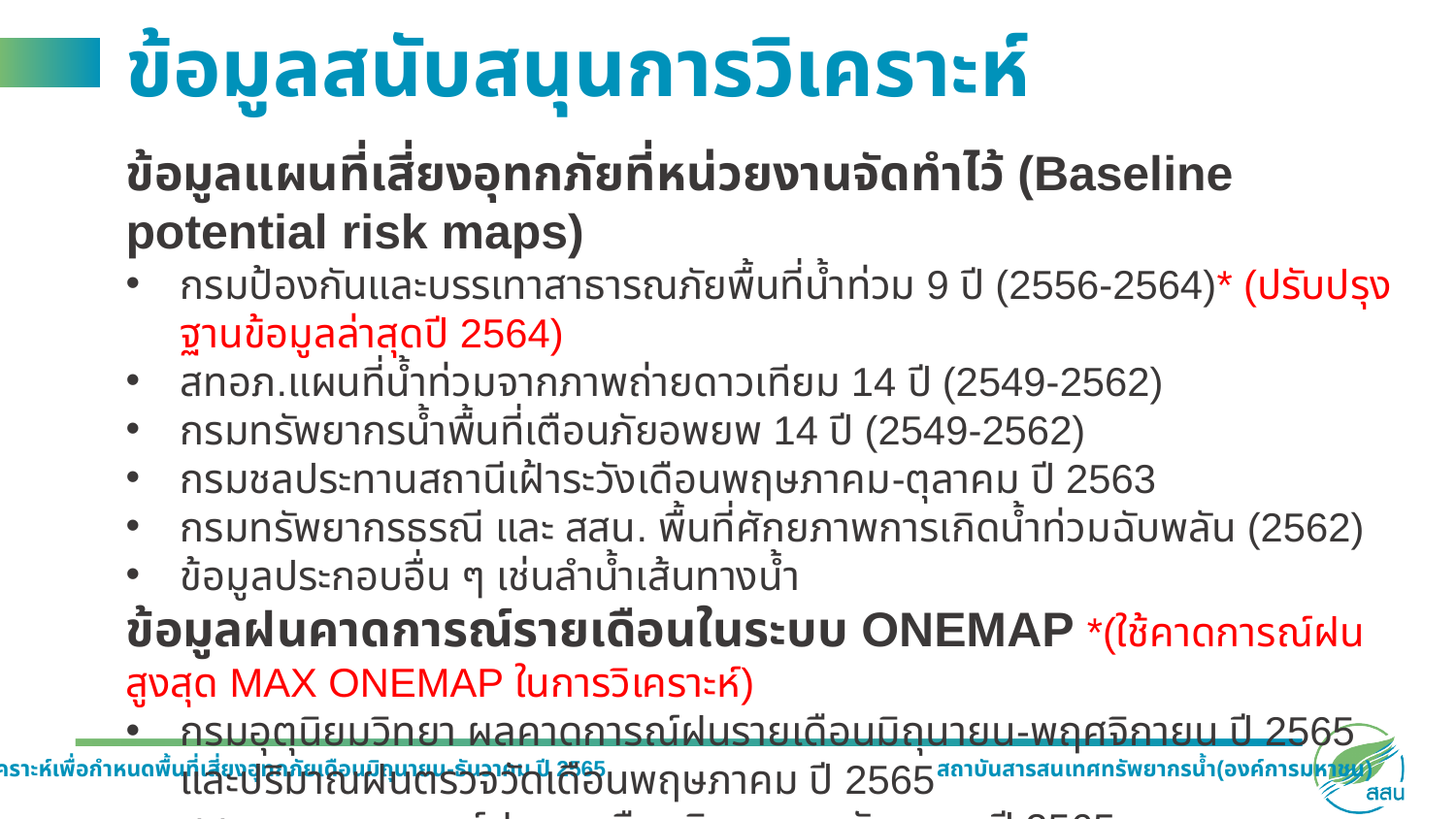

ข้อมูลสนับสนุนการวิเคราะห์
ข้อมูลแผนที่เสี่ยงอุทกภัยที่หน่วยงานจัดทำไว้ (Baseline potential risk maps)
กรมป้องกันและบรรเทาสาธารณภัยพื้นที่น้ำท่วม 9 ปี (2556-2564)* (ปรับปรุงฐานข้อมูลล่าสุดปี 2564)
สทอภ.แผนที่น้ำท่วมจากภาพถ่ายดาวเทียม 14 ปี (2549-2562)
กรมทรัพยากรน้ำพื้นที่เตือนภัยอพยพ 14 ปี (2549-2562)
กรมชลประทานสถานีเฝ้าระวังเดือนพฤษภาคม-ตุลาคม ปี 2563
กรมทรัพยากรธรณี และ สสน. พื้นที่ศักยภาพการเกิดน้ำท่วมฉับพลัน (2562)
ข้อมูลประกอบอื่น ๆ เช่นลำน้ำเส้นทางน้ำ
ข้อมูลฝนคาดการณ์รายเดือนในระบบ ONEMAP *(ใช้คาดการณ์ฝนสูงสุด MAX ONEMAP ในการวิเคราะห์)
กรมอุตุนิยมวิทยา ผลคาดการณ์ฝนรายเดือนมิถุนายน-พฤศจิกายน ปี 2565
และปริมาณฝนตรวจวัดเดือนพฤษภาคม ปี 2565
สสน. ผลคาดการณ์ฝนรายเดือนมิถุนายน -ธันวาคม ปี 2565